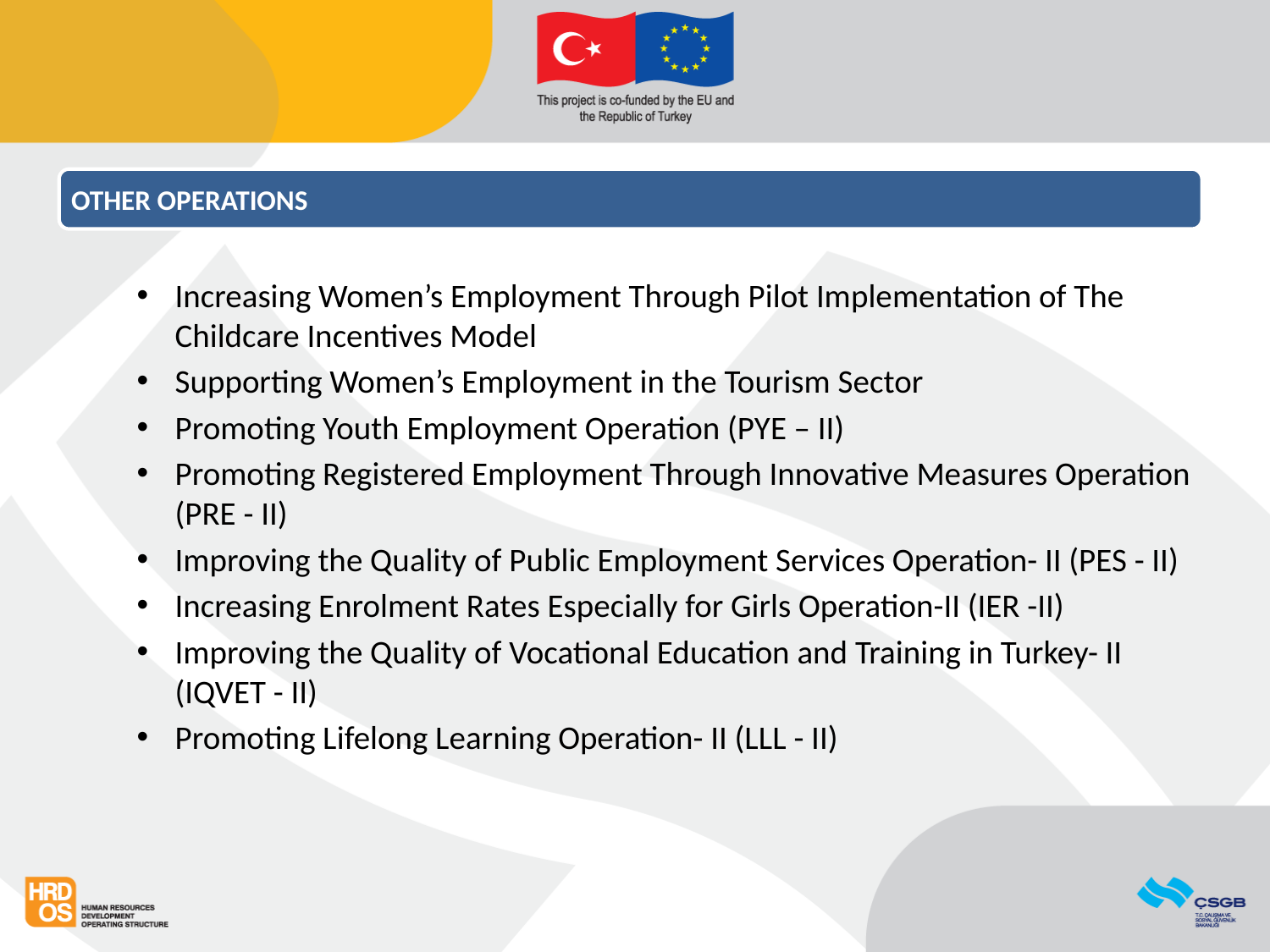

#

OTHER OPERATIONS

Increasing Women’s Employment Through Pilot Implementation of The Childcare Incentives Model
Supporting Women’s Employment in the Tourism Sector
Promoting Youth Employment Operation (PYE – II)
Promoting Registered Employment Through Innovative Measures Operation (PRE - II)
Improving the Quality of Public Employment Services Operation- II (PES - II)
Increasing Enrolment Rates Especially for Girls Operation-II (IER -II)
Improving the Quality of Vocational Education and Training in Turkey- II (IQVET - II)
Promoting Lifelong Learning Operation- II (LLL - II)